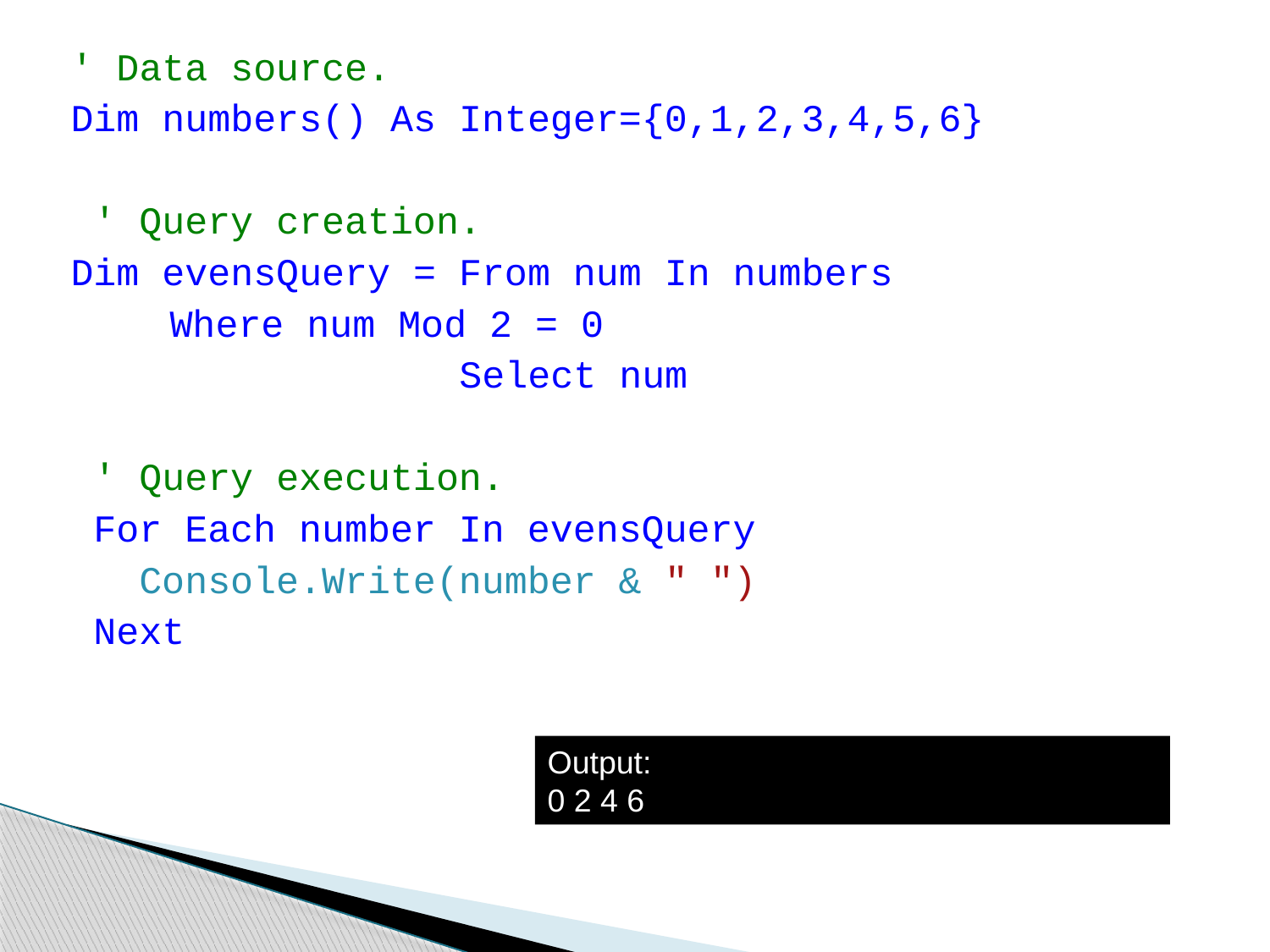

' Data source.
Dim numbers() As Integer={0,1,2,3,4,5,6}

 ' Query creation.
Dim evensQuery = From num In numbers
				   Where num Mod 2 = 0
                 Select num

 ' Query execution.
 For Each number In evensQuery
   Console.Write(number & " ")
 Next

Output:
0 2 4 6